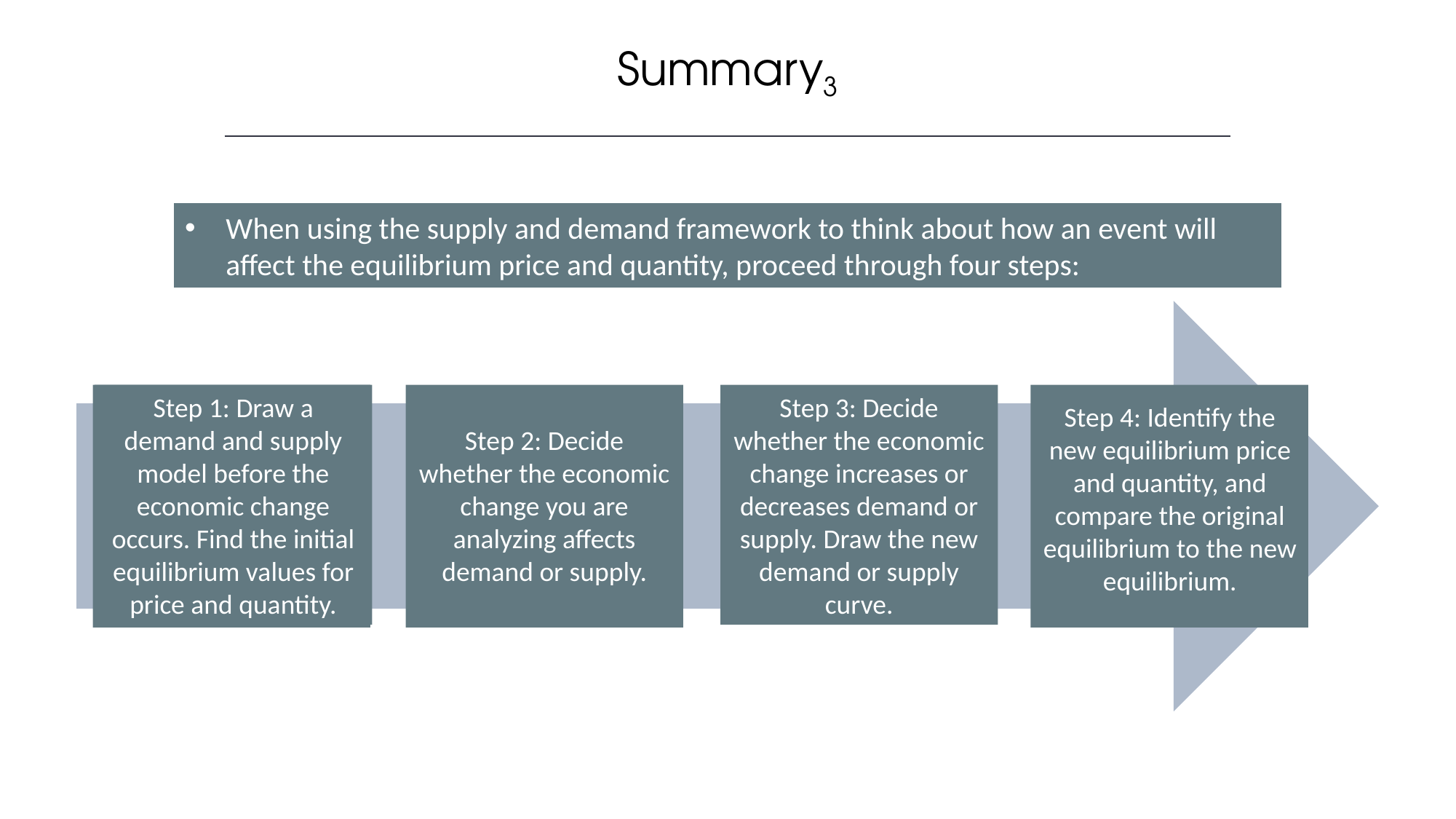

Summary3
When using the supply and demand framework to think about how an event will affect the equilibrium price and quantity, proceed through four steps:

Step 4: Identify the new equilibrium price and quantity, and compare the original equilibrium to the new equilibrium.

Step 1: Draw a demand and supply model before the economic change occurs. Find the initial equilibrium values for price and quantity.

Step 2: Decide whether the economic change you are analyzing affects demand or supply.
Step 3: Decide whether the economic change increases or decreases demand or supply. Draw the new demand or supply curve.